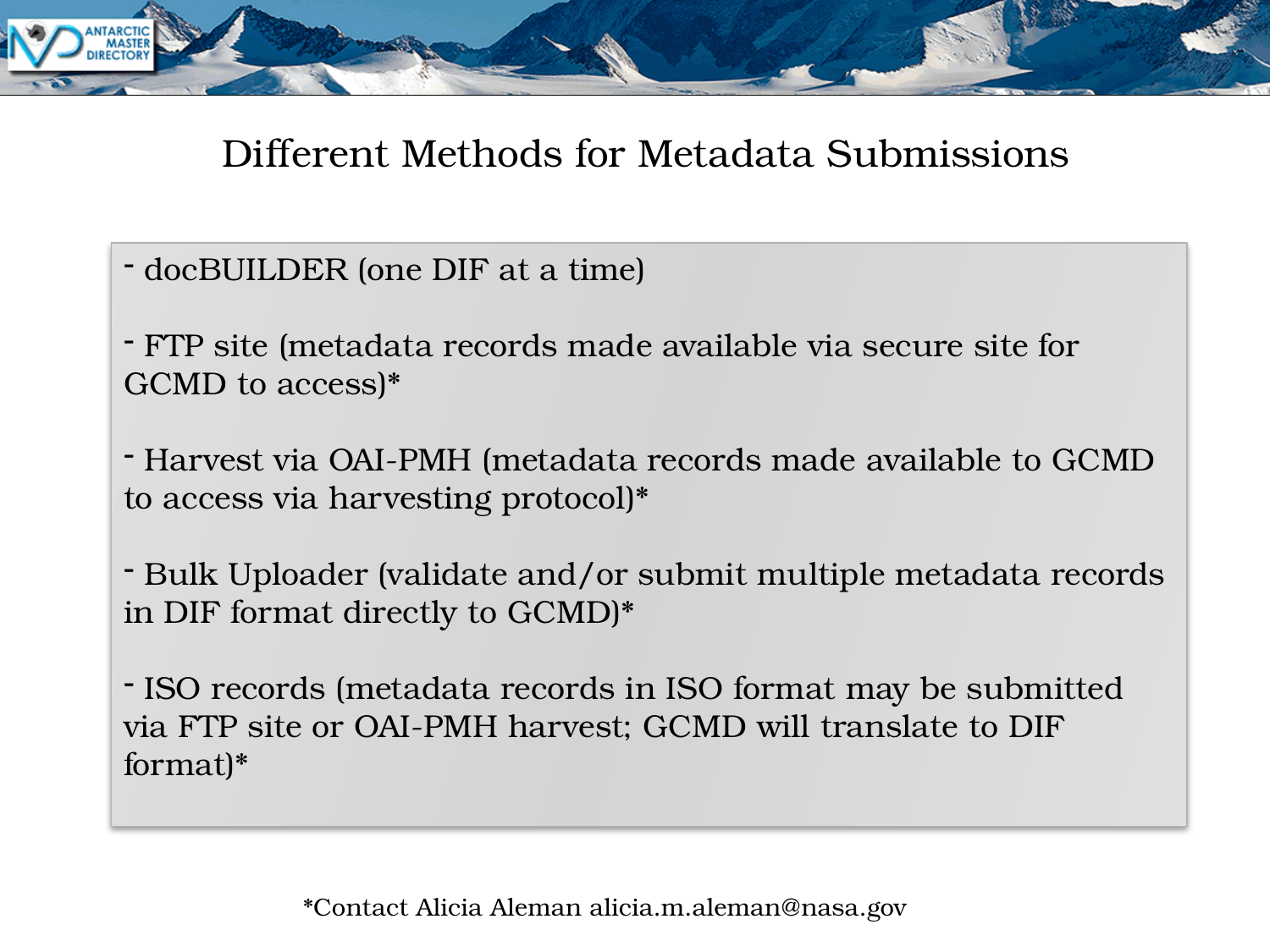

# Different Methods for Metadata Submissions
 docBUILDER (one DIF at a time)

 FTP site (metadata records made available via secure site for GCMD to access)*

 Harvest via OAI-PMH (metadata records made available to GCMD to access via harvesting protocol)*

 Bulk Uploader (validate and/or submit multiple metadata records in DIF format directly to GCMD)*

 ISO records (metadata records in ISO format may be submitted via FTP site or OAI-PMH harvest; GCMD will translate to DIF format)*

*Contact Alicia Aleman alicia.m.aleman@nasa.gov